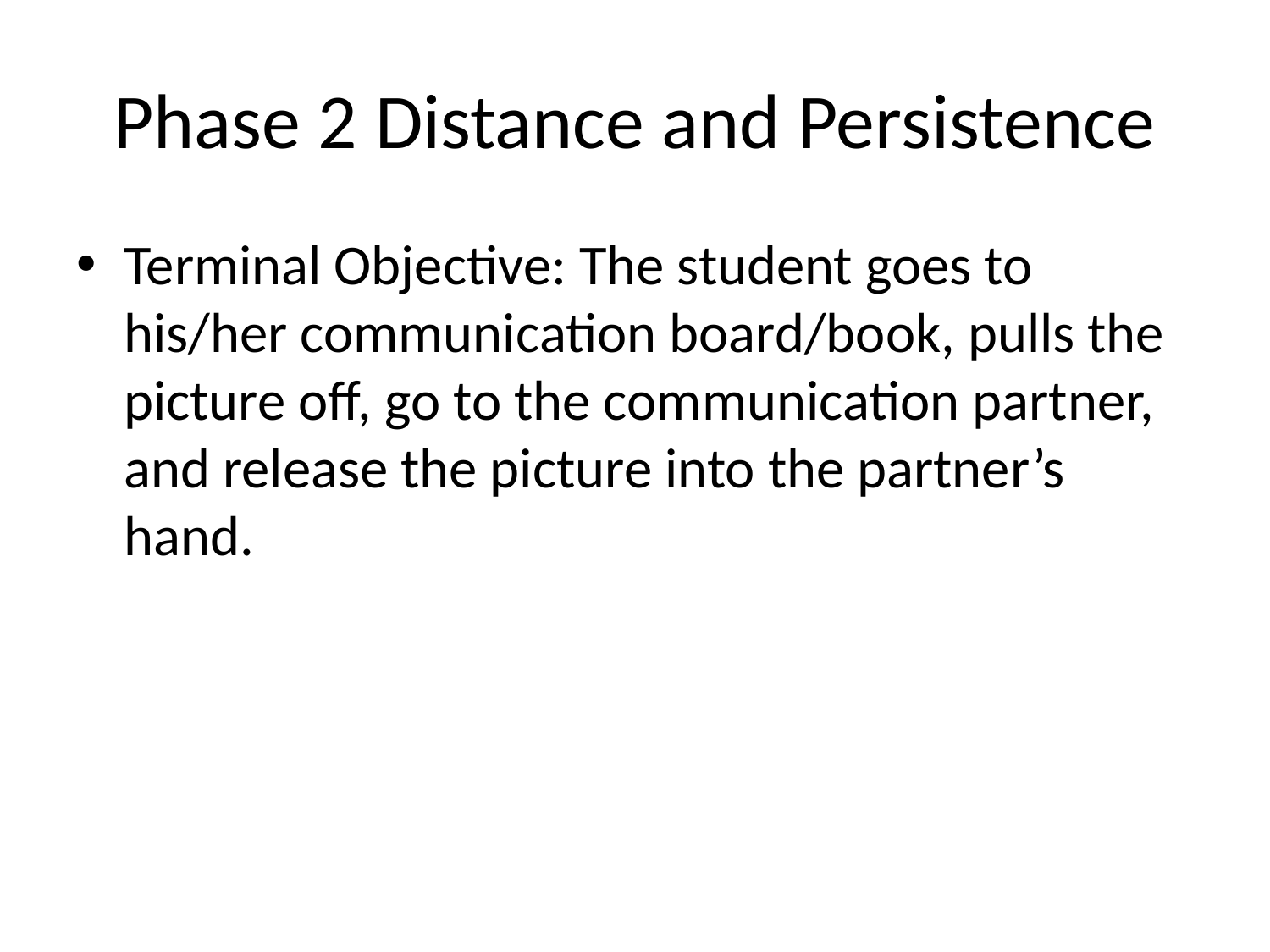

# Phase 2 Distance and Persistence
Terminal Objective: The student goes to his/her communication board/book, pulls the picture off, go to the communication partner, and release the picture into the partner’s hand.